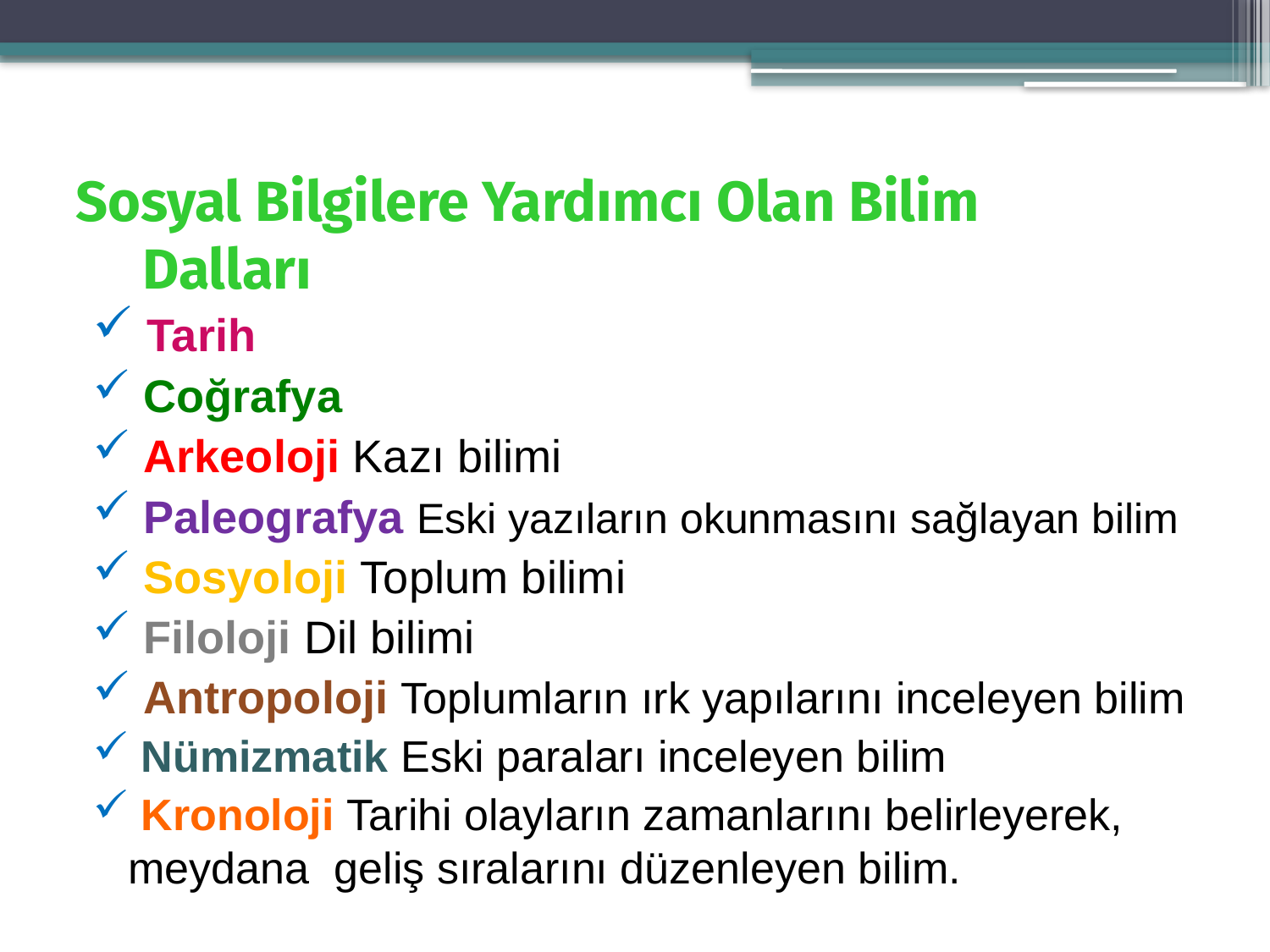

# Sosyal Bilgilere Yardımcı Olan Bilim                      Dalları
 Tarih
 Coğrafya
 Arkeoloji Kazı bilimi
 Paleografya Eski yazıların okunmasını sağlayan bilim
 Sosyoloji Toplum bilimi
 Filoloji Dil bilimi
 Antropoloji Toplumların ırk yapılarını inceleyen bilim
 Nümizmatik Eski paraları inceleyen bilim
 Kronoloji Tarihi olayların zamanlarını belirleyerek, meydana  geliş sıralarını düzenleyen bilim.